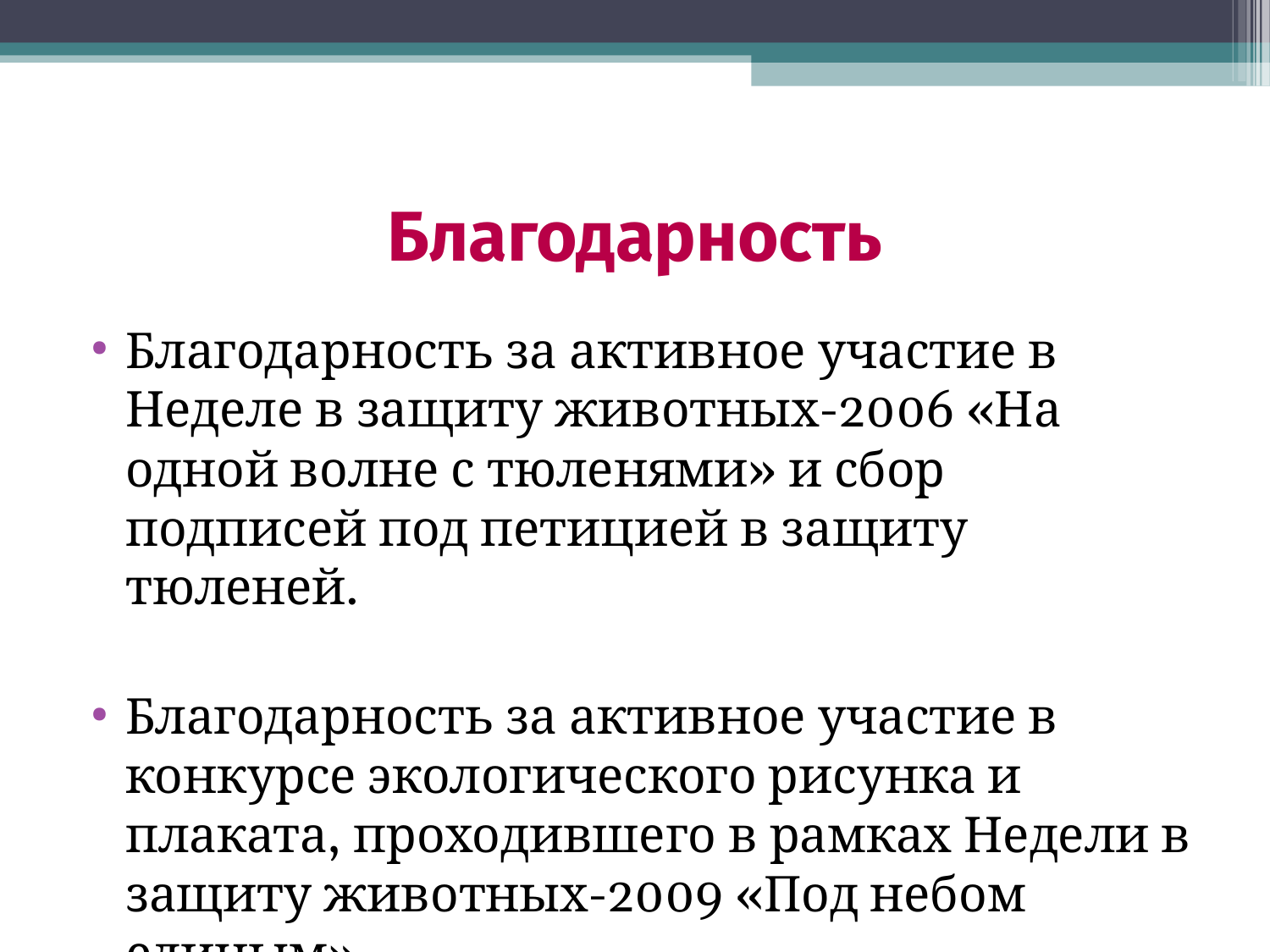

Благодарность
Благодарность за активное участие в Неделе в защиту животных-2006 «На одной волне с тюленями» и сбор подписей под петицией в защиту тюленей.

Благодарность за активное участие в конкурсе экологического рисунка и плаката, проходившего в рамках Недели в защиту животных-2009 «Под небом единым»